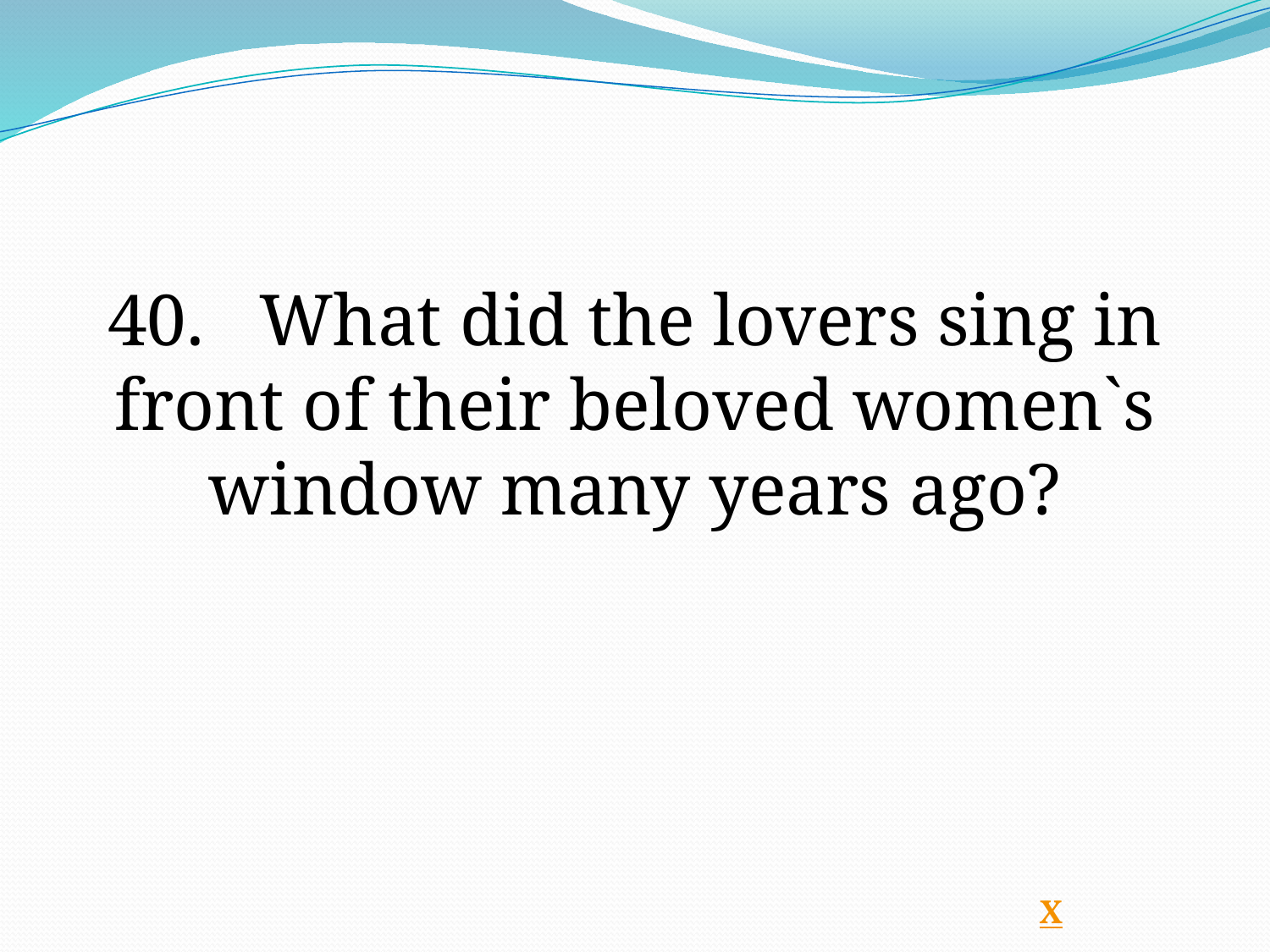

40.   What did the lovers sing in front of their beloved women`s window many years ago?
Х